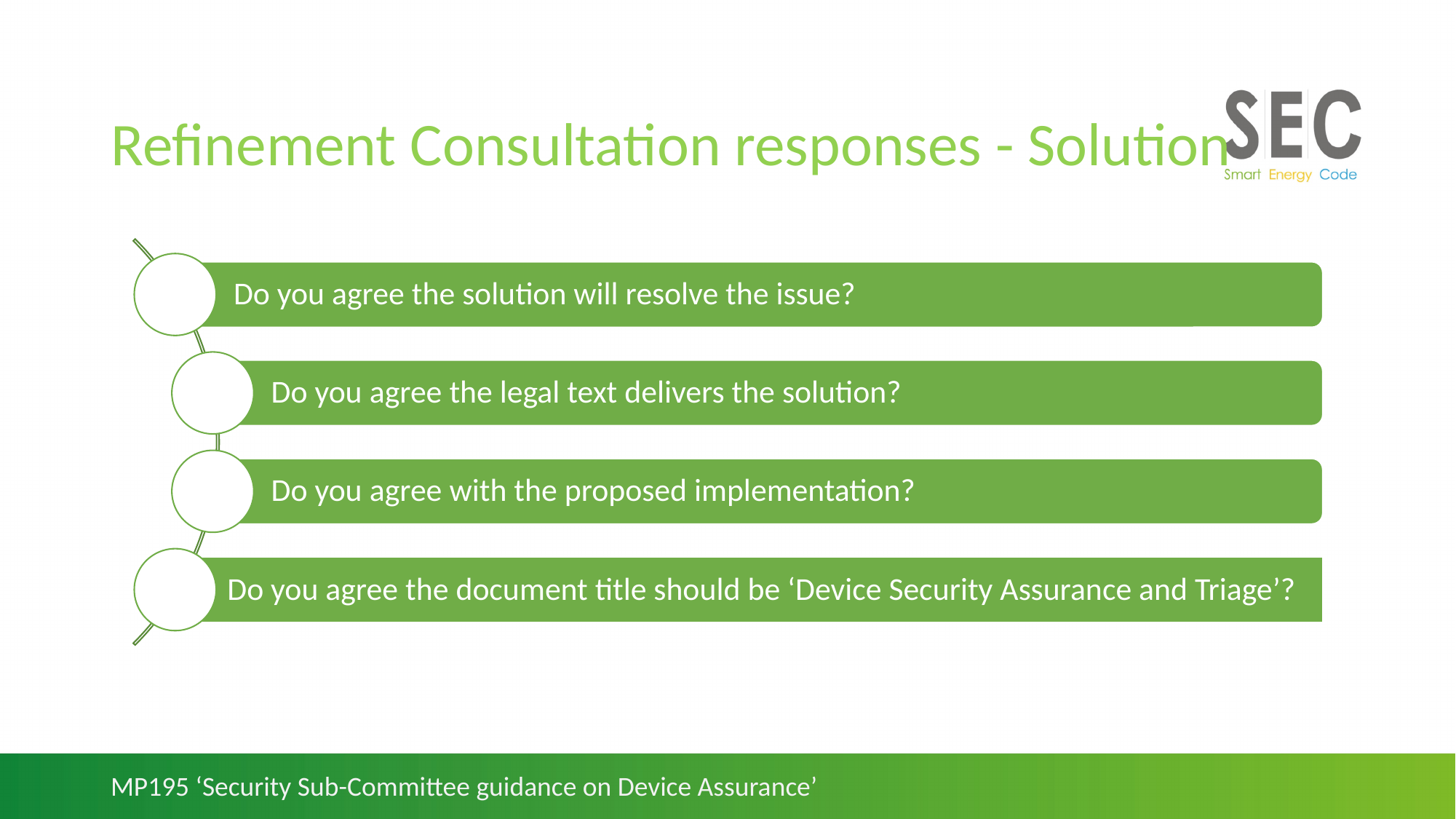

# Refinement Consultation responses - Solution
Do you agree the solution will resolve the issue?
Do you agree the legal text delivers the solution?
Do you agree with the proposed implementation?
Do you agree the document title should be ‘Device Security Assurance and Triage’?
MP195 ‘Security Sub-Committee guidance on Device Assurance’